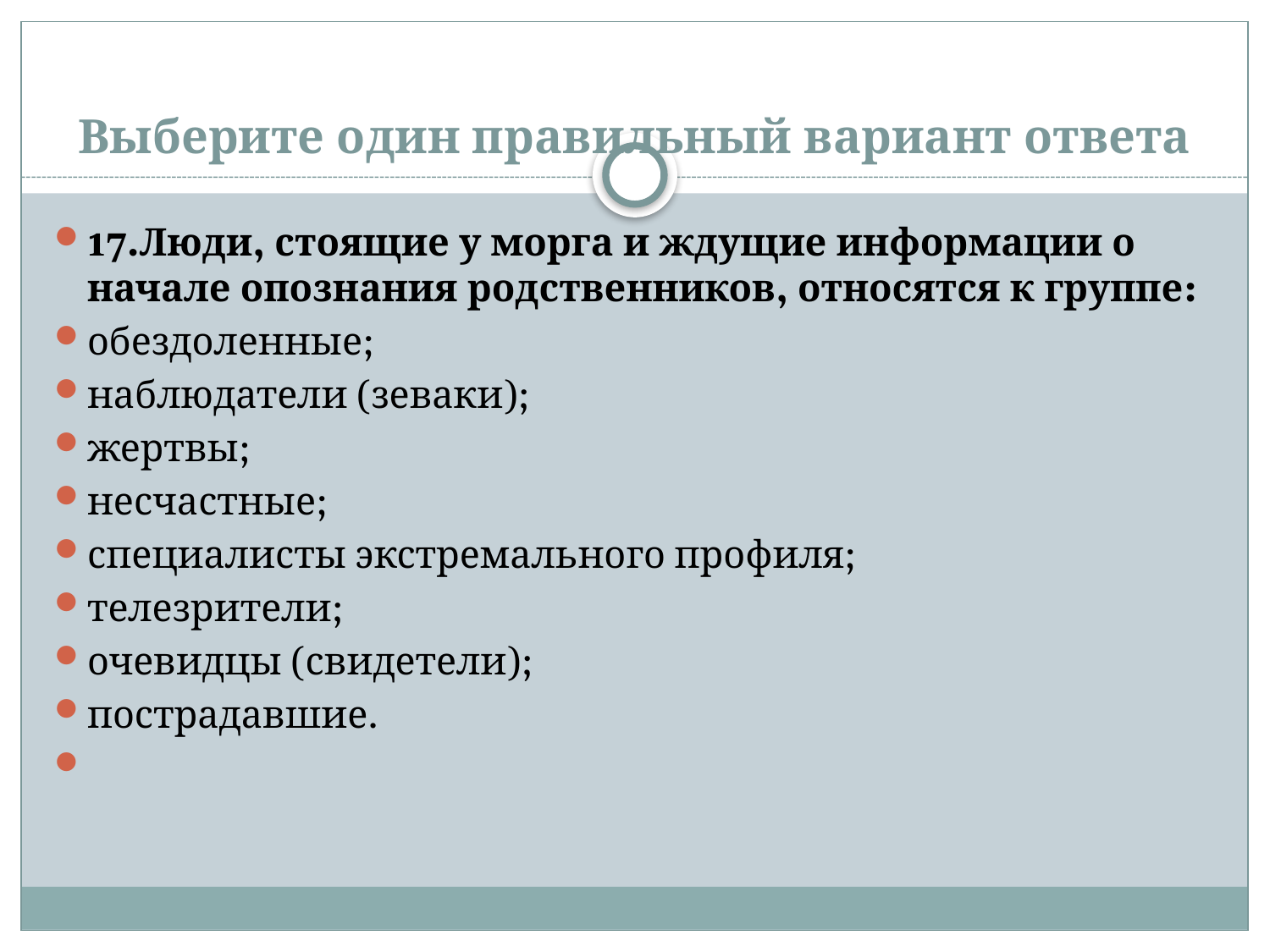

# Выберите один правильный вариант ответа
17.Люди, стоящие у морга и ждущие информации о начале опознания родственников, относятся к группе:
обездоленные;
наблюдатели (зеваки);
жертвы;
несчастные;
специалисты экстремального профиля;
телезрители;
очевидцы (свидетели);
пострадавшие.